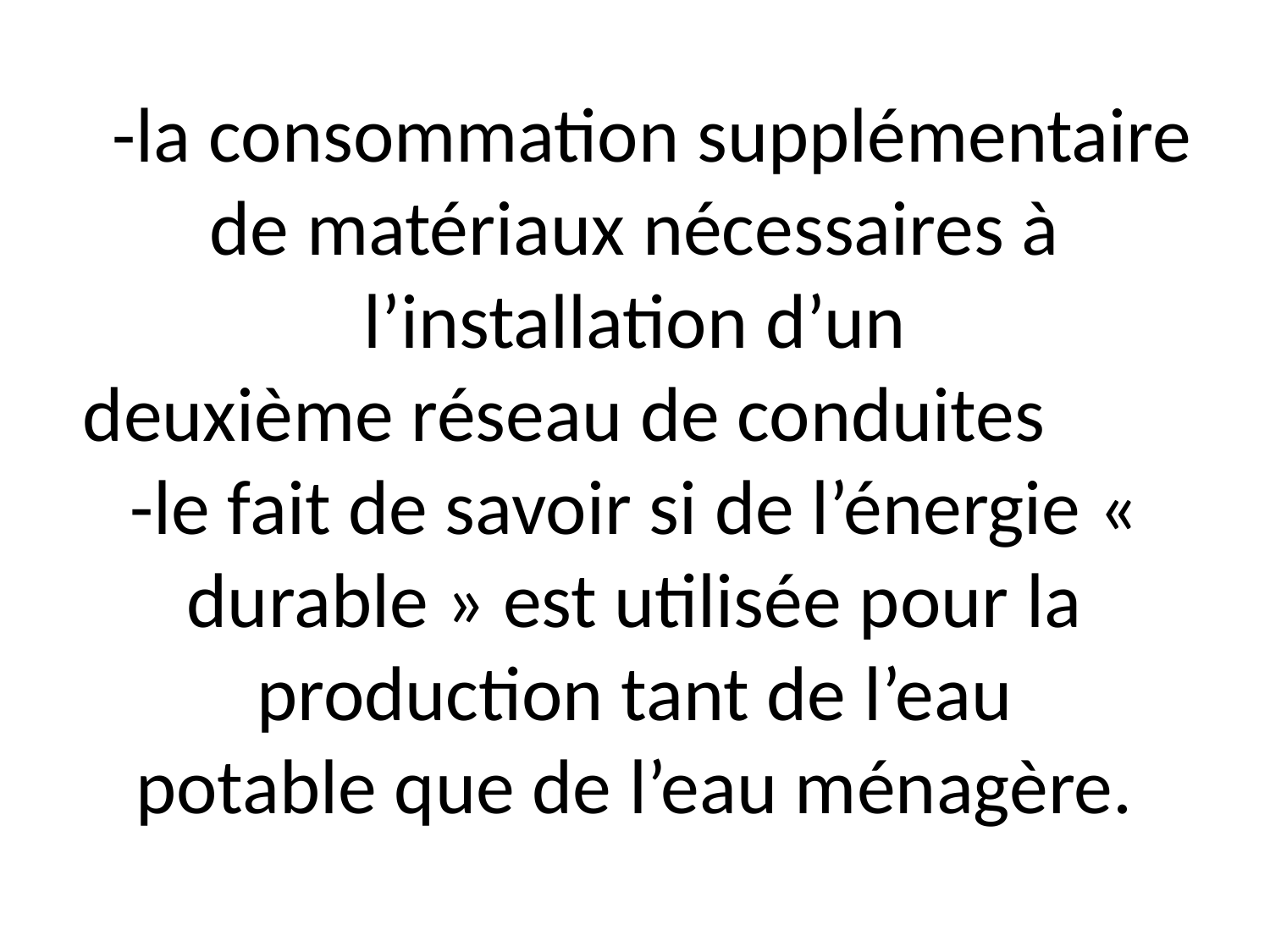

# -la consommation supplémentaire de matériaux nécessaires à l’installation d’un deuxième réseau de conduites         -le fait de savoir si de l’énergie « durable » est utilisée pour la production tant de l’eau potable que de l’eau ménagère.